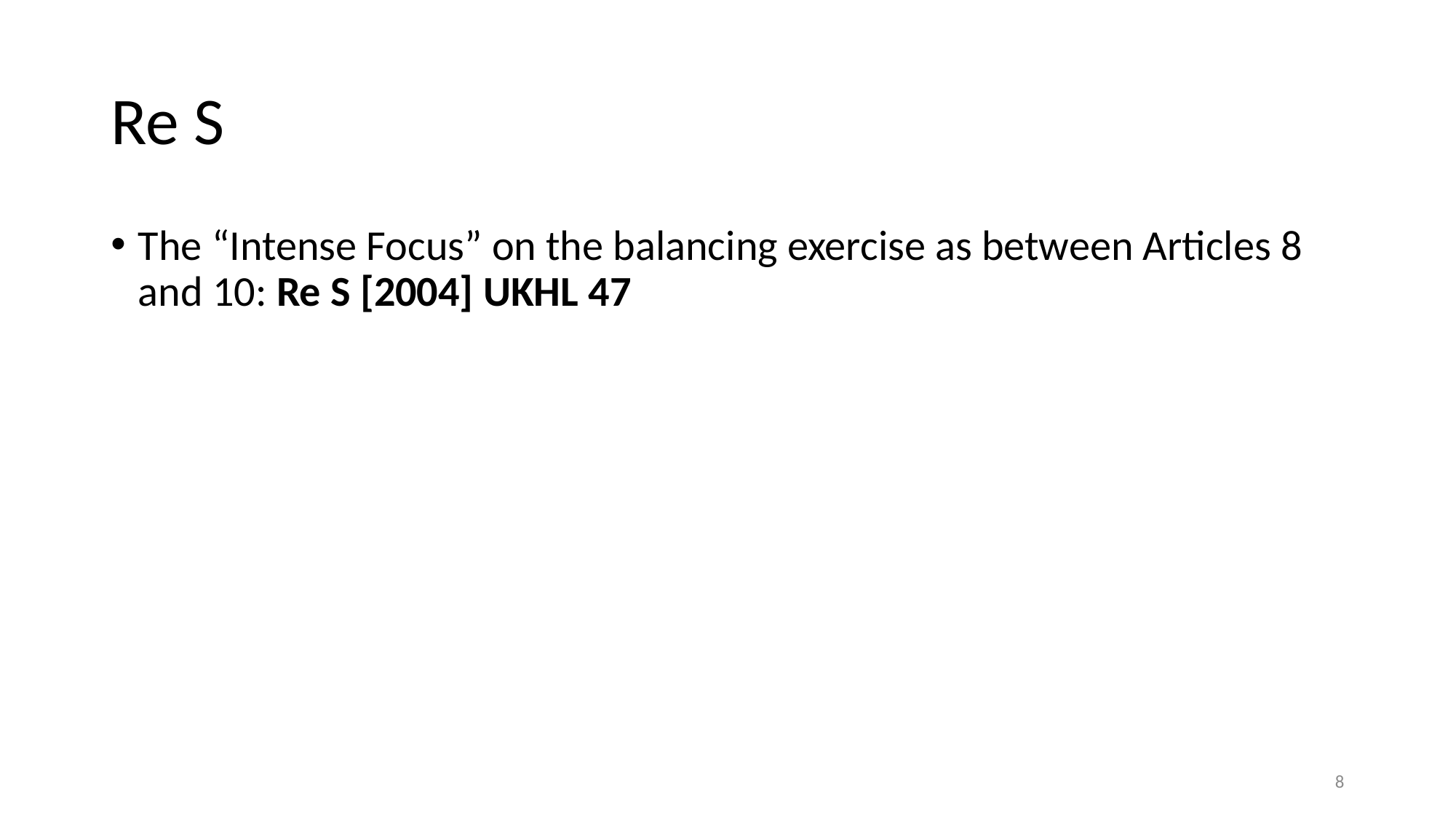

# Re S
The “Intense Focus” on the balancing exercise as between Articles 8 and 10: Re S [2004] UKHL 47
8